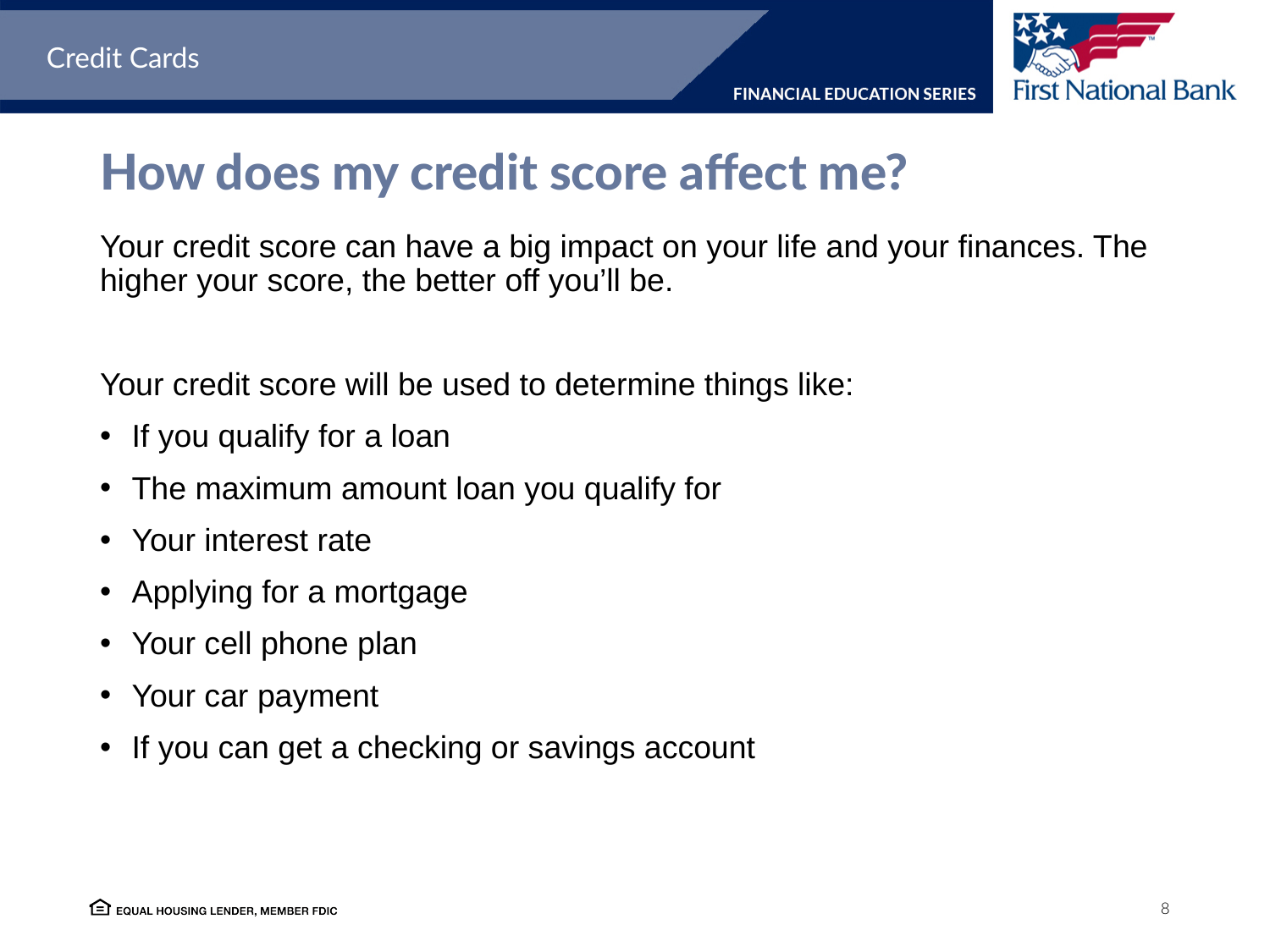

Credit Cards

# How does my credit score affect me?
Your credit score can have a big impact on your life and your finances. The higher your score, the better off you’ll be.

Your credit score will be used to determine things like:
If you qualify for a loan
The maximum amount loan you qualify for
Your interest rate
Applying for a mortgage
Your cell phone plan
Your car payment
If you can get a checking or savings account

8